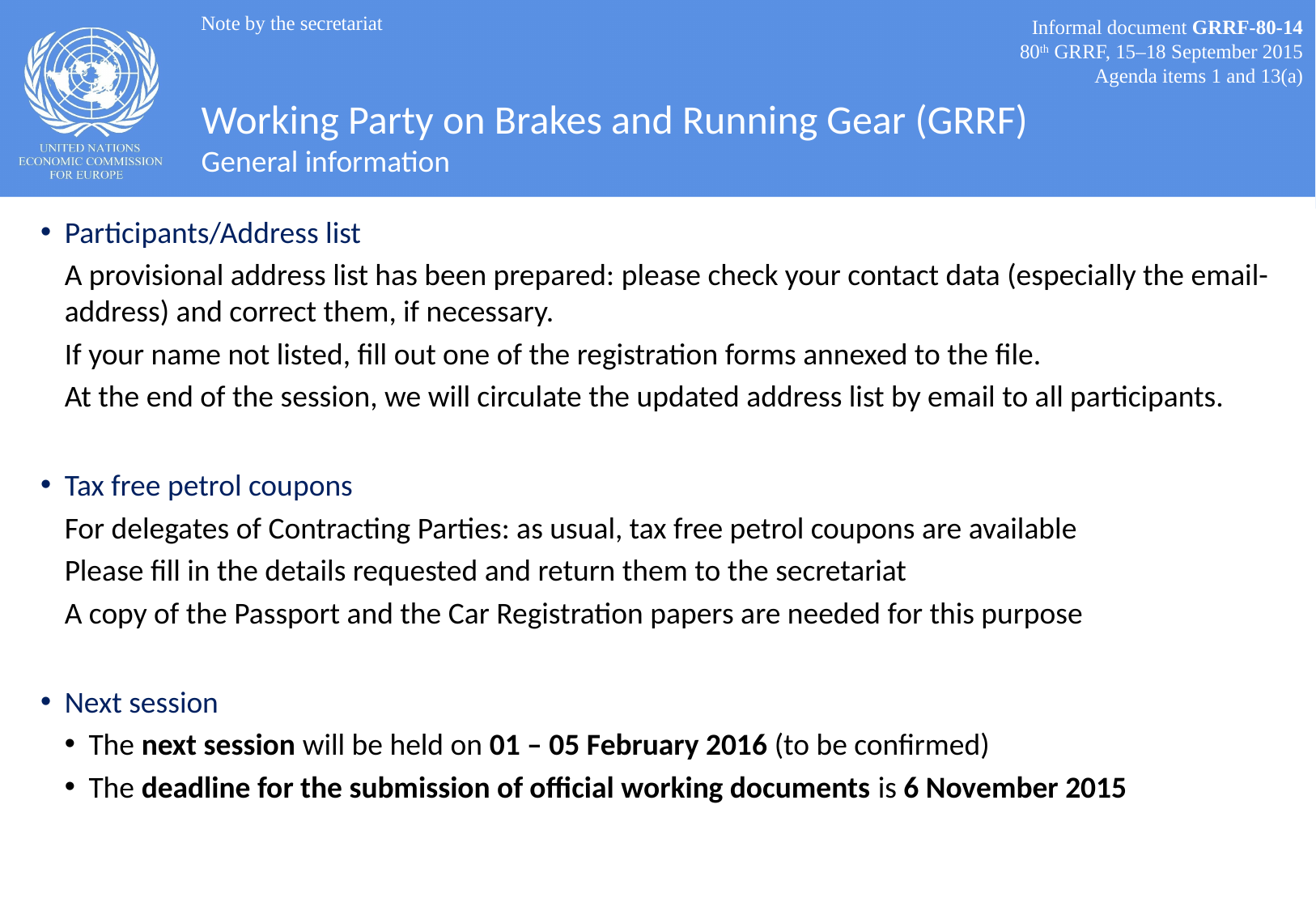

Note by the secretariat
Informal document GRRF-80-14
80th GRRF, 15–18 September 2015
Agenda items 1 and 13(a)
# Working Party on Brakes and Running Gear (GRRF) General information
Participants/Address list
A provisional address list has been prepared: please check your contact data (especially the email-address) and correct them, if necessary.
If your name not listed, fill out one of the registration forms annexed to the file.
At the end of the session, we will circulate the updated address list by email to all participants.

Tax free petrol coupons
For delegates of Contracting Parties: as usual, tax free petrol coupons are available
Please fill in the details requested and return them to the secretariat
A copy of the Passport and the Car Registration papers are needed for this purpose

Next session
The next session will be held on 01 – 05 February 2016 (to be confirmed)
The deadline for the submission of official working documents is 6 November 2015